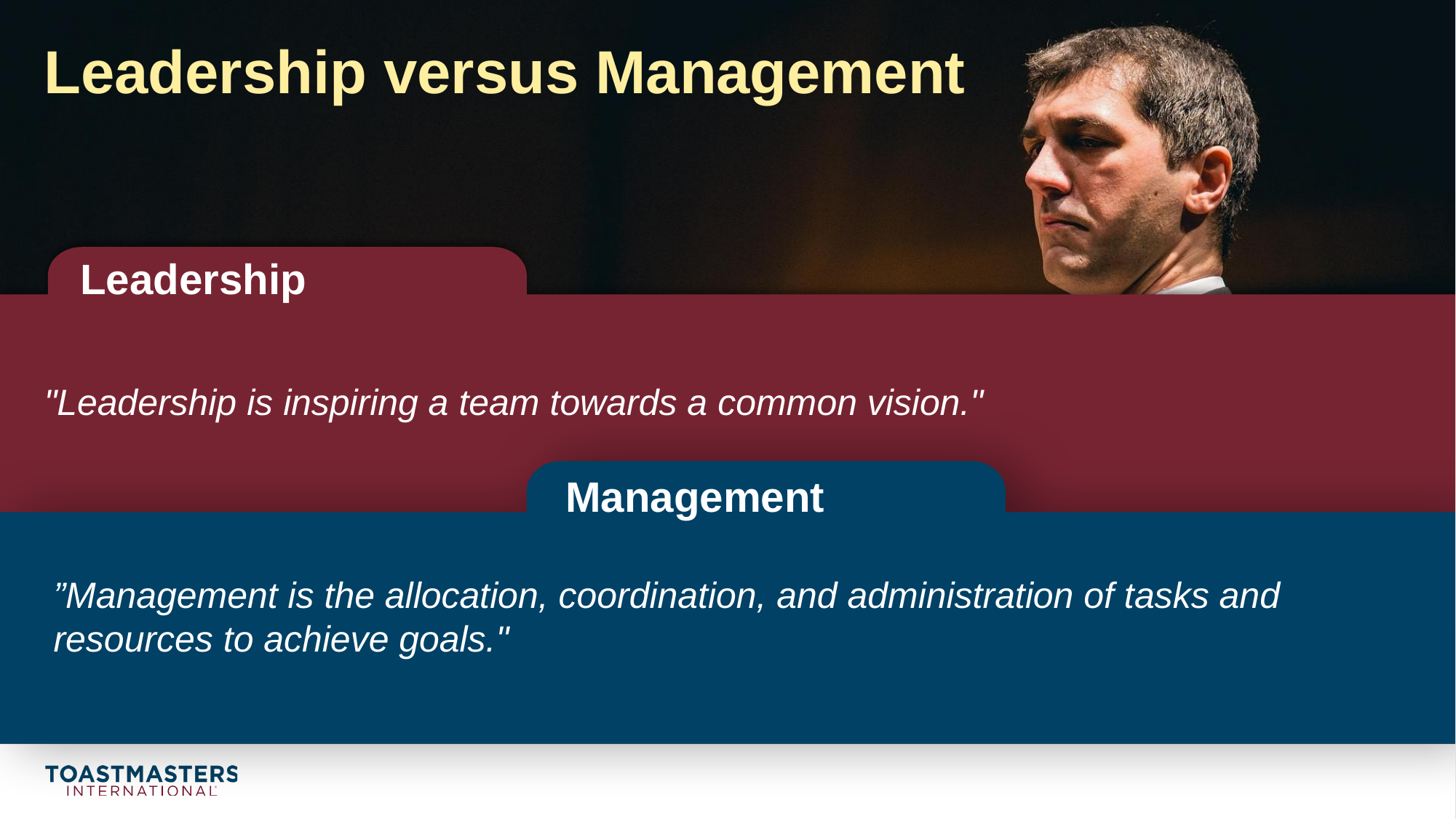

# Leadership versus Management
Leadership

"Leadership is inspiring a team towards a common vision."

Management
”Management is the allocation, coordination, and administration of tasks and resources to achieve goals."